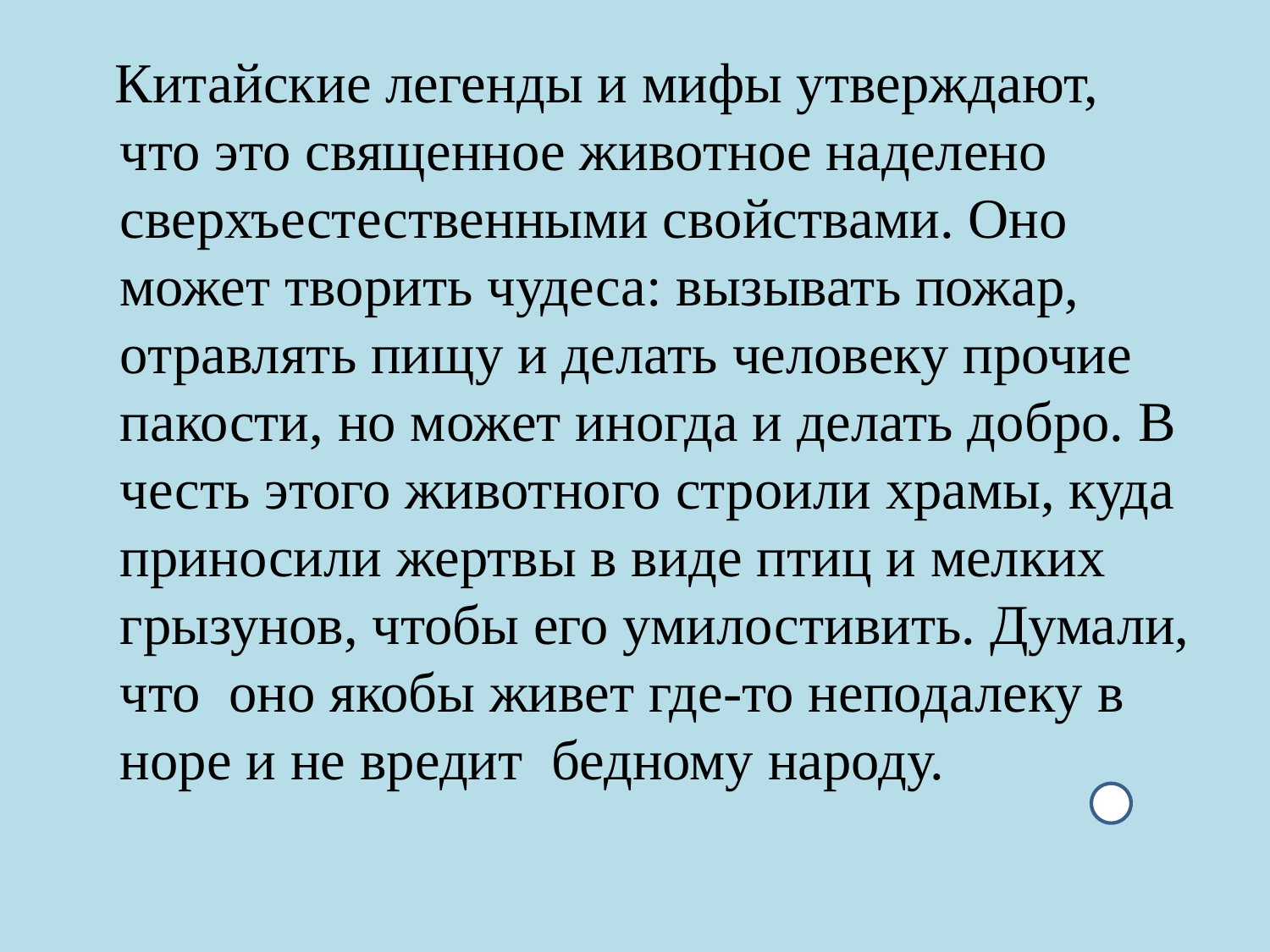

#
   Китайские легенды и мифы утверждают, что это священное животное наделено сверхъестественными свойствами. Оно может творить чудеса: вызывать пожар, отравлять пищу и делать человеку прочие пакости, но может иногда и делать добро. В честь этого животного строили храмы, куда  приносили жертвы в виде птиц и мелких грызунов, чтобы его умилостивить. Думали, что  оно якобы живет где-то неподалеку в норе и не вредит  бедному народу.